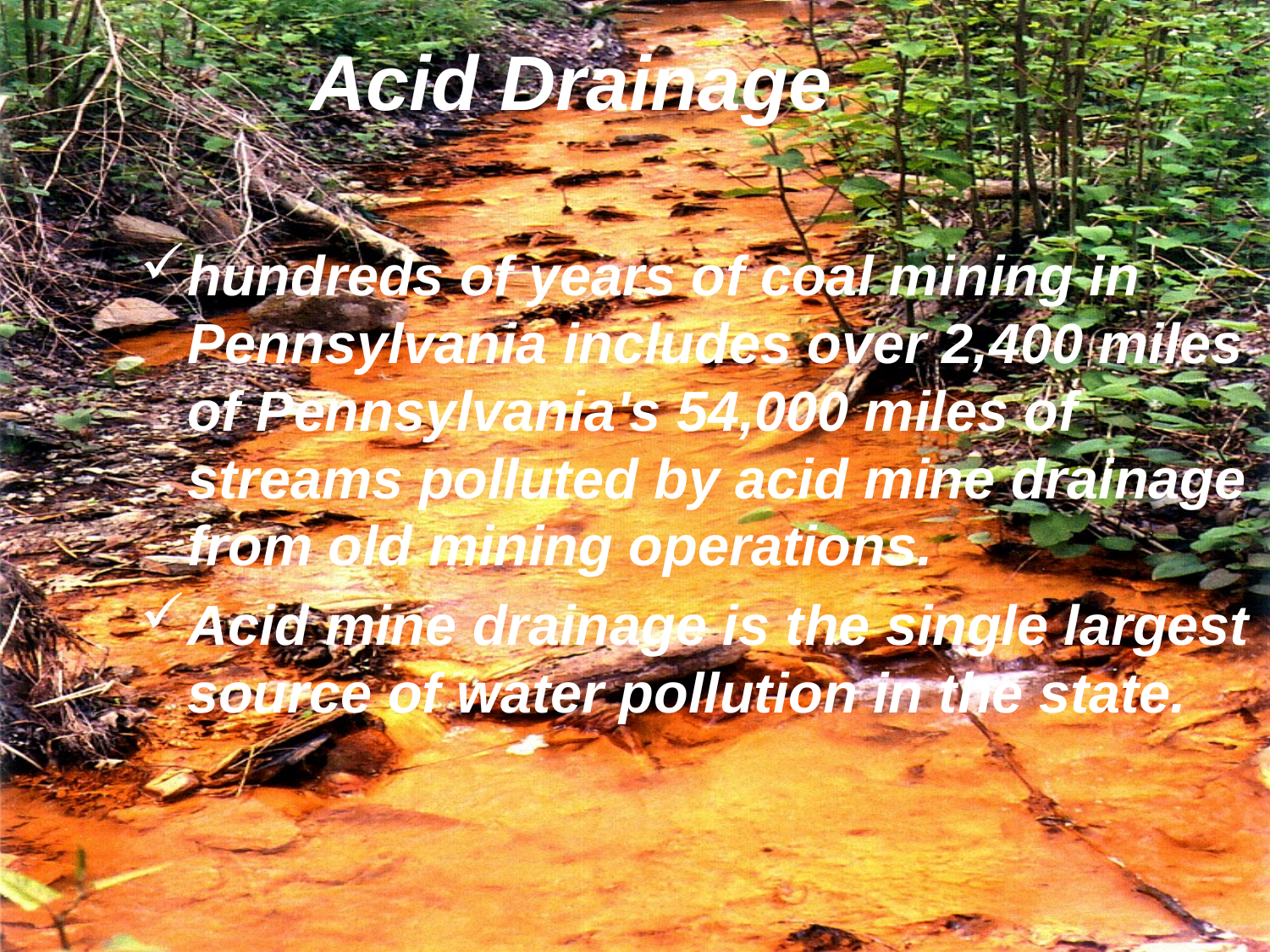

# Acid Drainage
hundreds of years of coal mining in Pennsylvania includes over 2,400 miles of Pennsylvania's 54,000 miles of streams polluted by acid mine drainage from old mining operations.
Acid mine drainage is the single largest source of water pollution in the state.